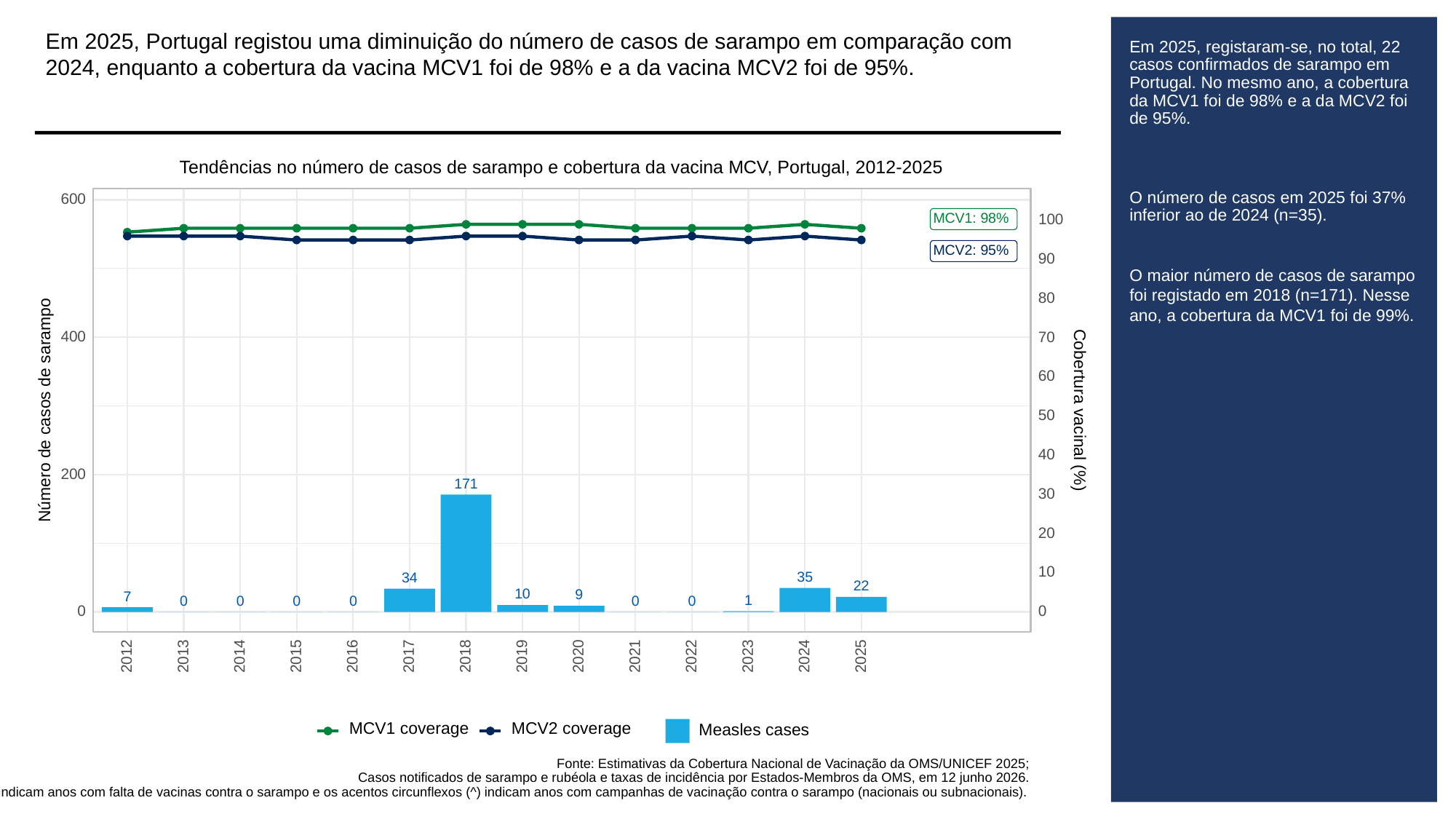

Em 2025, Portugal registou uma diminuição do número de casos de sarampo em comparação com 2024, enquanto a cobertura da vacina MCV1 foi de 98% e a da vacina MCV2 foi de 95%.
# Em 2025, registaram-se, no total, 22 casos confirmados de sarampo em Portugal. No mesmo ano, a cobertura da MCV1 foi de 98% e a da MCV2 foi de 95%.

O número de casos em 2025 foi 37% inferior ao de 2024 (n=35).

O maior número de casos de sarampo foi registado em 2018 (n=171). Nesse ano, a cobertura da MCV1 foi de 99%.

Tendências no número de casos de sarampo e cobertura da vacina MCV, Portugal, 2012-2025

600

MCV1: 98%
100

MCV2: 95%
90

80
400
70

60
Cobertura vacinal (%)
Número de casos de sarampo

50
40
200

171
30

20

10
35
34
22

10
9
7
1
0
0
0
0
0
0

0
0

2013
2023
2012
2014
2015
2016
2017
2018
2019
2020
2021
2022
2024
2025

MCV1 coverage
MCV2 coverage
Measles cases

Fonte: Estimativas da Cobertura Nacional de Vacinação da OMS/UNICEF 2025;
Casos notificados de sarampo e rubéola e taxas de incidência por Estados-Membros da OMS, em 12 junho 2026.
Dados provisórios baseados em dados mensais notificados à OMS (Genebra) em 12 junho 2026.\ nNota: Os asteriscos (*) indicam anos com falta de vacinas contra o sarampo e os acentos circunflexos (^) indicam anos com campanhas de vacinação contra o sarampo (nacionais ou subnacionais).